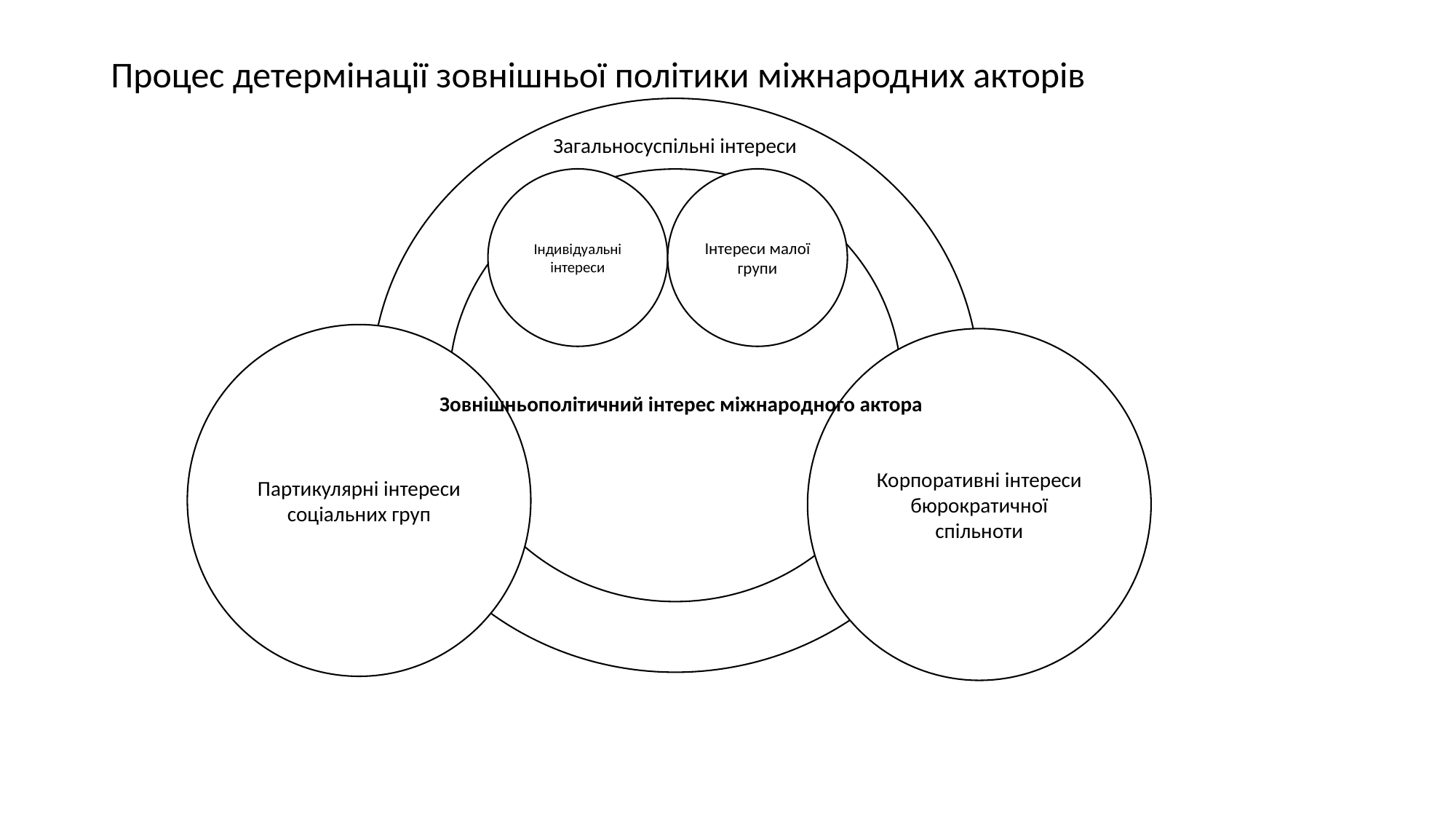

# Процес детермінації зовнішньої політики міжнародних акторів

Загальносуспільні інтереси
Інтереси малої групи
Індивідуальні інтереси

Партикулярні інтереси соціальних груп
Корпоративні інтереси бюрократичної спільноти
Зовнішньополітичний інтерес міжнародного актора